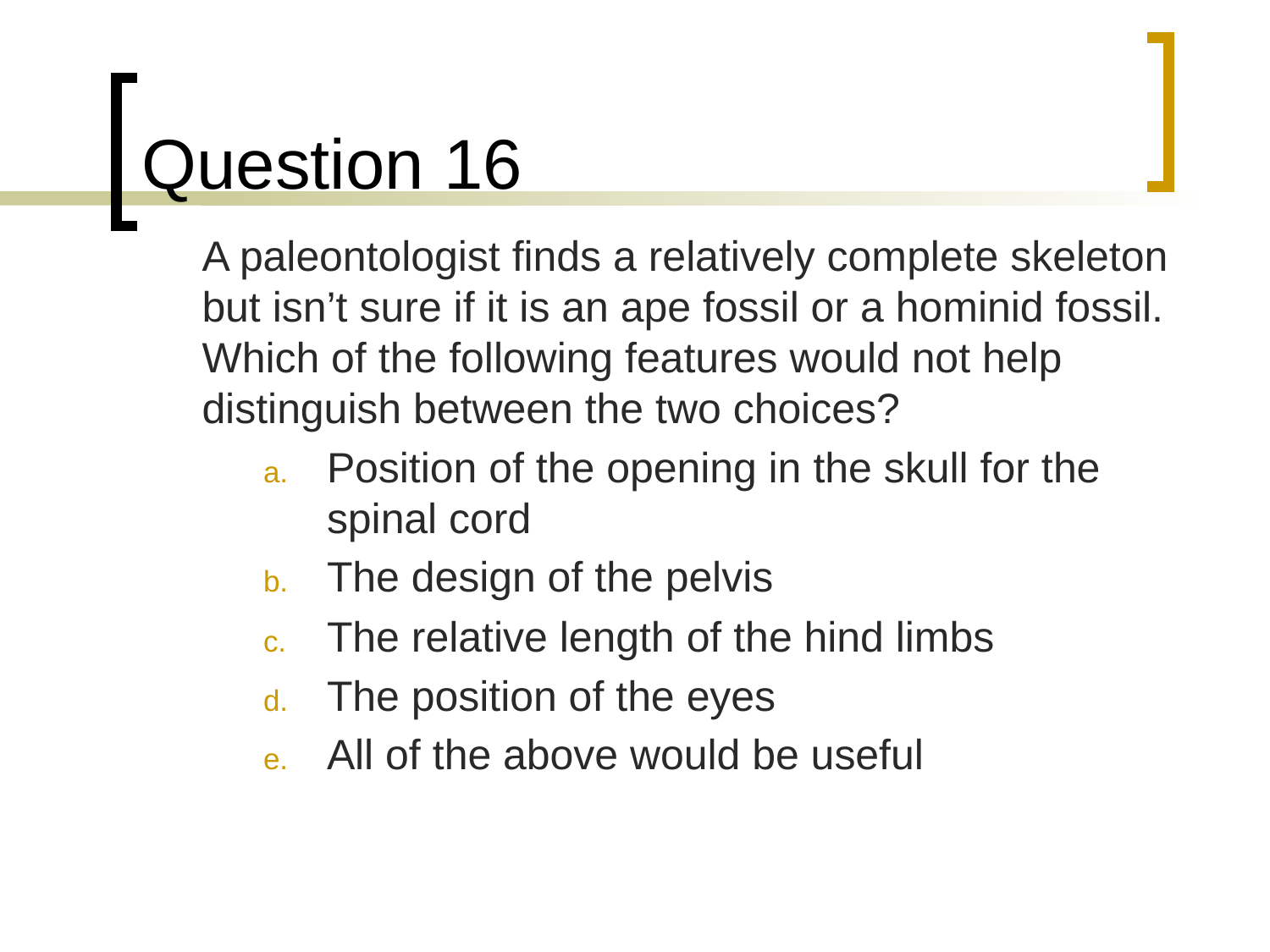

# Question 16
	A paleontologist finds a relatively complete skeleton but isn’t sure if it is an ape fossil or a hominid fossil. Which of the following features would not help distinguish between the two choices?
Position of the opening in the skull for the spinal cord
The design of the pelvis
The relative length of the hind limbs
The position of the eyes
All of the above would be useful